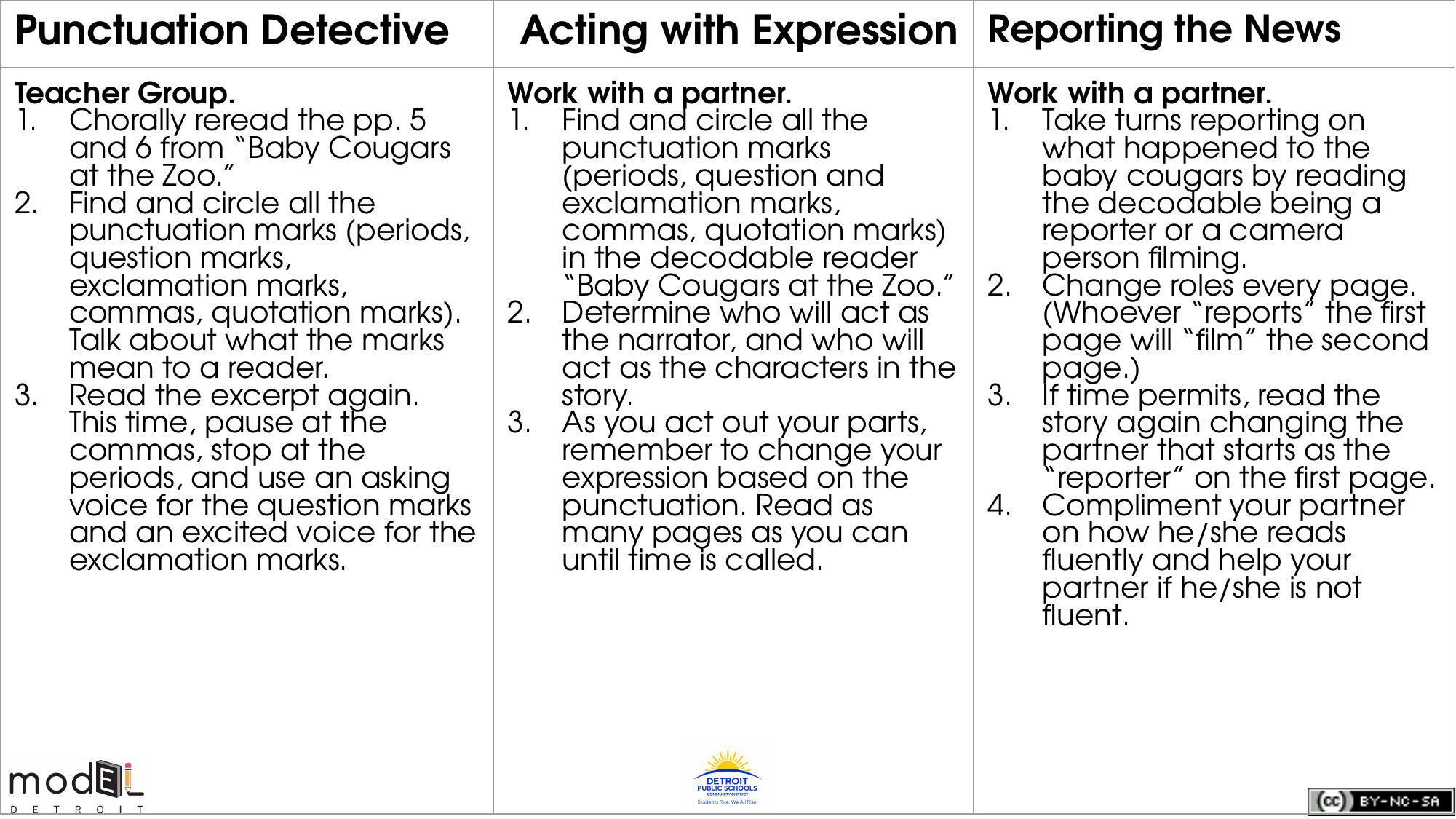

| Punctuation Detective | Acting with Expression | Reporting the News |
| --- | --- | --- |
| Teacher Group. Chorally reread the pp. 5 and 6 from “Baby Cougars at the Zoo.” Find and circle all the punctuation marks (periods, question marks, exclamation marks, commas, quotation marks). Talk about what the marks mean to a reader. Read the excerpt again. This time, pause at the commas, stop at the periods, and use an asking voice for the question marks and an excited voice for the exclamation marks. | Work with a partner. Find and circle all the punctuation marks (periods, question and exclamation marks, commas, quotation marks) in the decodable reader “Baby Cougars at the Zoo.” Determine who will act as the narrator, and who will act as the characters in the story. As you act out your parts, remember to change your expression based on the punctuation. Read as many pages as you can until time is called. | Work with a partner. Take turns reporting on what happened to the baby cougars by reading the decodable being a reporter or a camera person filming. Change roles every page. (Whoever “reports” the first page will “film” the second page.) If time permits, read the story again changing the partner that starts as the “reporter” on the first page. Compliment your partner on how he/she reads fluently and help your partner if he/she is not fluent. |